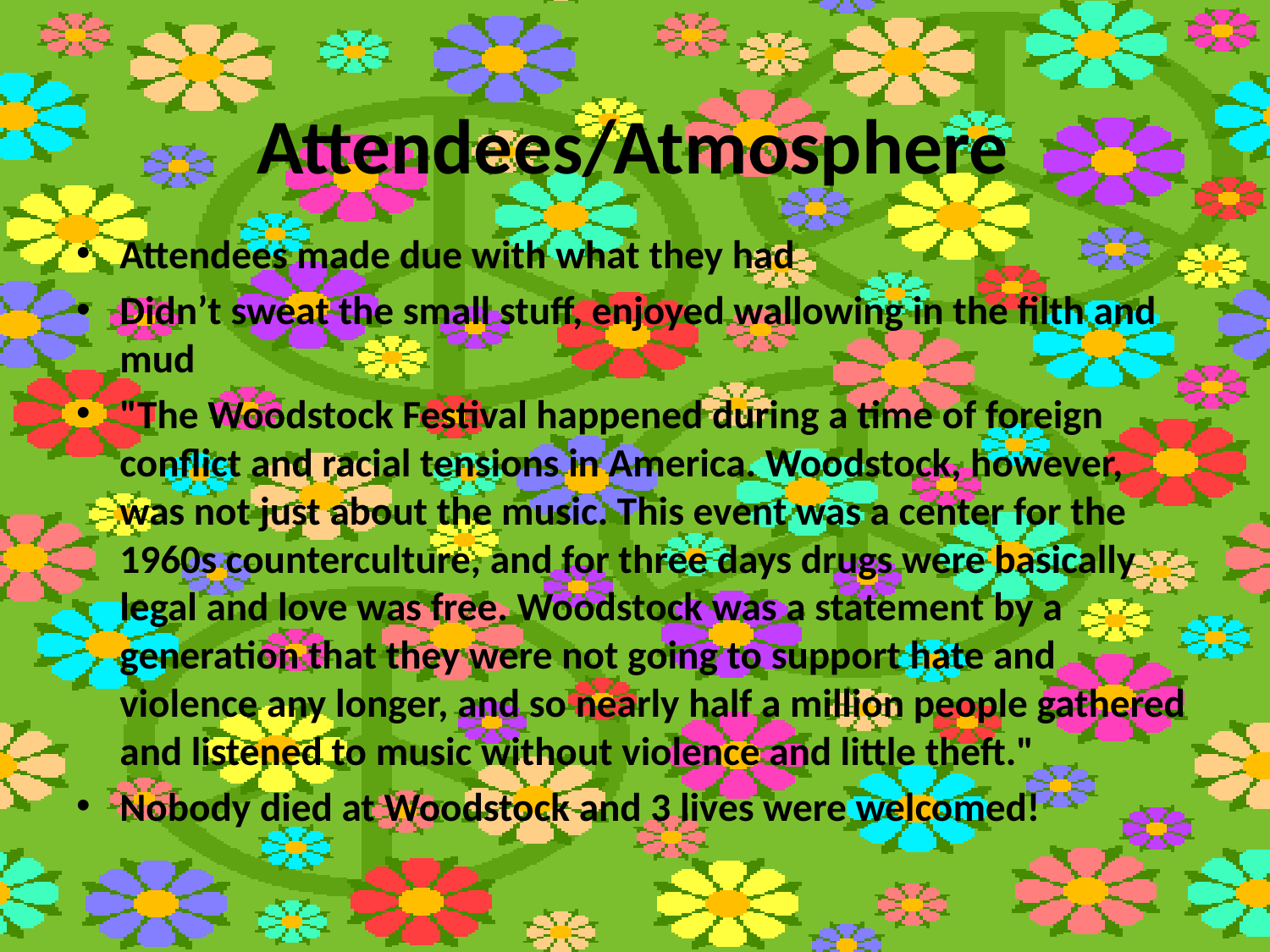

# Attendees/Atmosphere
Attendees made due with what they had
Didn’t sweat the small stuff, enjoyed wallowing in the filth and mud
"The Woodstock Festival happened during a time of foreign conflict and racial tensions in America. Woodstock, however, was not just about the music. This event was a center for the 1960s counterculture, and for three days drugs were basically legal and love was free. Woodstock was a statement by a generation that they were not going to support hate and violence any longer, and so nearly half a million people gathered and listened to music without violence and little theft."
Nobody died at Woodstock and 3 lives were welcomed!